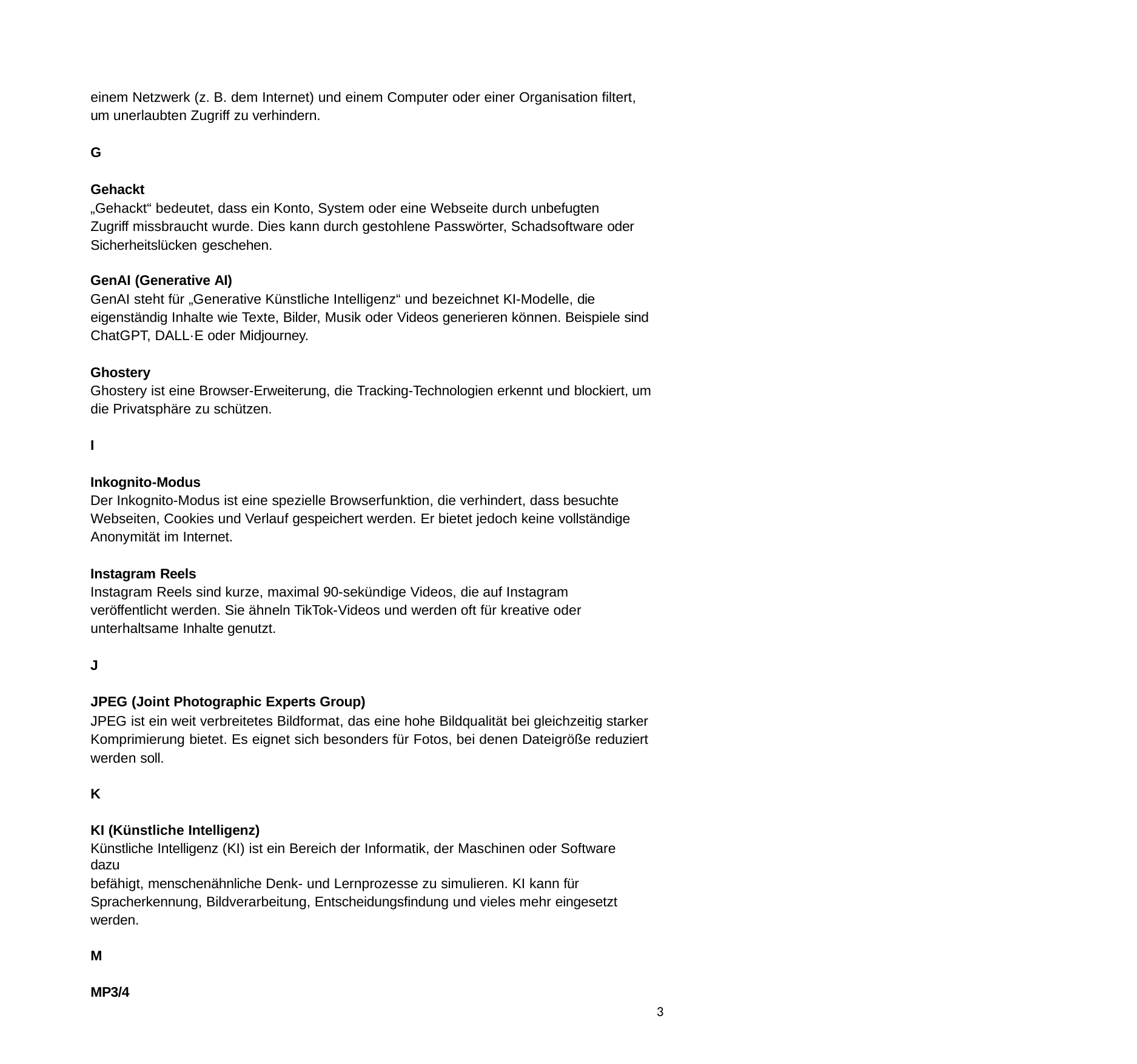

einem Netzwerk (z. B. dem Internet) und einem Computer oder einer Organisation filtert, um unerlaubten Zugriff zu verhindern.

G

Gehackt
„Gehackt“ bedeutet, dass ein Konto, System oder eine Webseite durch unbefugten Zugriff missbraucht wurde. Dies kann durch gestohlene Passwörter, Schadsoftware oder Sicherheitslücken geschehen.

GenAI (Generative AI)
GenAI steht für „Generative Künstliche Intelligenz“ und bezeichnet KI-Modelle, die eigenständig Inhalte wie Texte, Bilder, Musik oder Videos generieren können. Beispiele sind ChatGPT, DALL·E oder Midjourney.

Ghostery
Ghostery ist eine Browser-Erweiterung, die Tracking-Technologien erkennt und blockiert, um die Privatsphäre zu schützen.

I

Inkognito-Modus
Der Inkognito-Modus ist eine spezielle Browserfunktion, die verhindert, dass besuchte Webseiten, Cookies und Verlauf gespeichert werden. Er bietet jedoch keine vollständige Anonymität im Internet.

Instagram Reels
Instagram Reels sind kurze, maximal 90-sekündige Videos, die auf Instagram veröffentlicht werden. Sie ähneln TikTok-Videos und werden oft für kreative oder unterhaltsame Inhalte genutzt.

J

JPEG (Joint Photographic Experts Group)
JPEG ist ein weit verbreitetes Bildformat, das eine hohe Bildqualität bei gleichzeitig starker Komprimierung bietet. Es eignet sich besonders für Fotos, bei denen Dateigröße reduziert werden soll.

K

KI (Künstliche Intelligenz)
Künstliche Intelligenz (KI) ist ein Bereich der Informatik, der Maschinen oder Software dazu
befähigt, menschenähnliche Denk- und Lernprozesse zu simulieren. KI kann für Spracherkennung, Bildverarbeitung, Entscheidungsfindung und vieles mehr eingesetzt werden.
M MP3/4
3